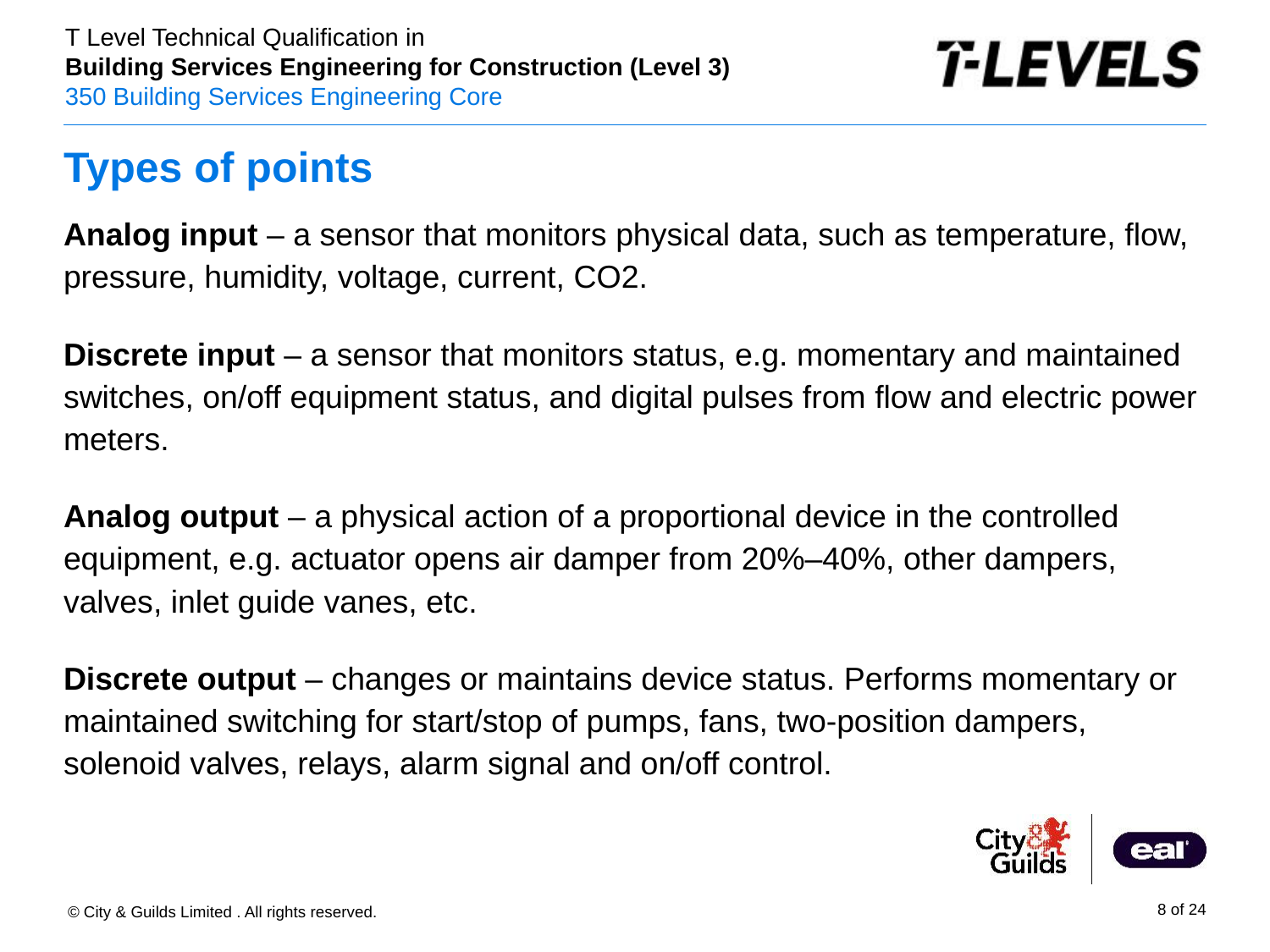

# Types of points
Analog input – a sensor that monitors physical data, such as temperature, flow, pressure, humidity, voltage, current, CO2.
Discrete input – a sensor that monitors status, e.g. momentary and maintained switches, on/off equipment status, and digital pulses from flow and electric power meters.
Analog output – a physical action of a proportional device in the controlled equipment, e.g. actuator opens air damper from 20%–40%, other dampers, valves, inlet guide vanes, etc.
Discrete output – changes or maintains device status. Performs momentary or maintained switching for start/stop of pumps, fans, two-position dampers, solenoid valves, relays, alarm signal and on/off control.